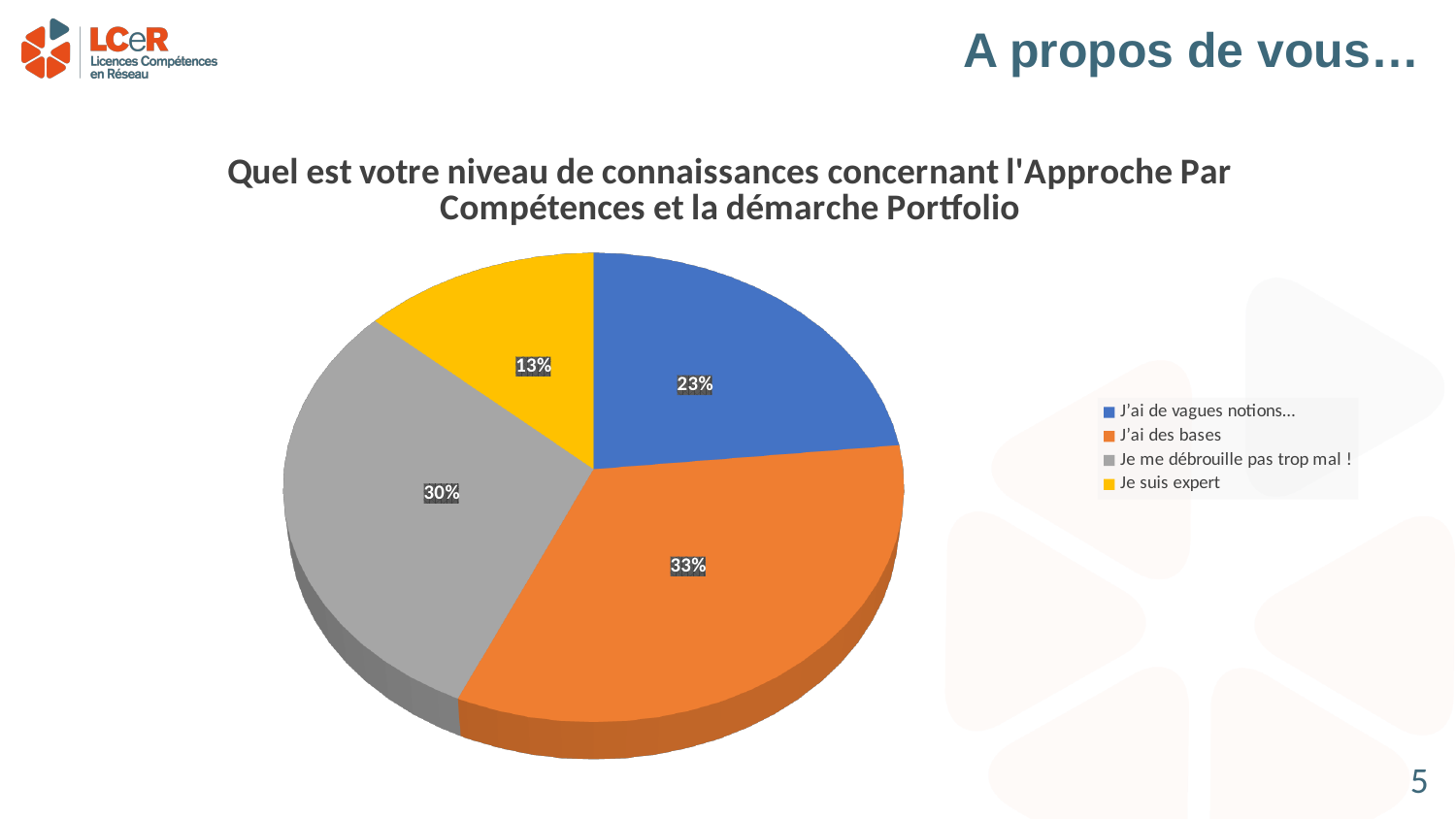

# A propos de vous…

[unsupported chart]